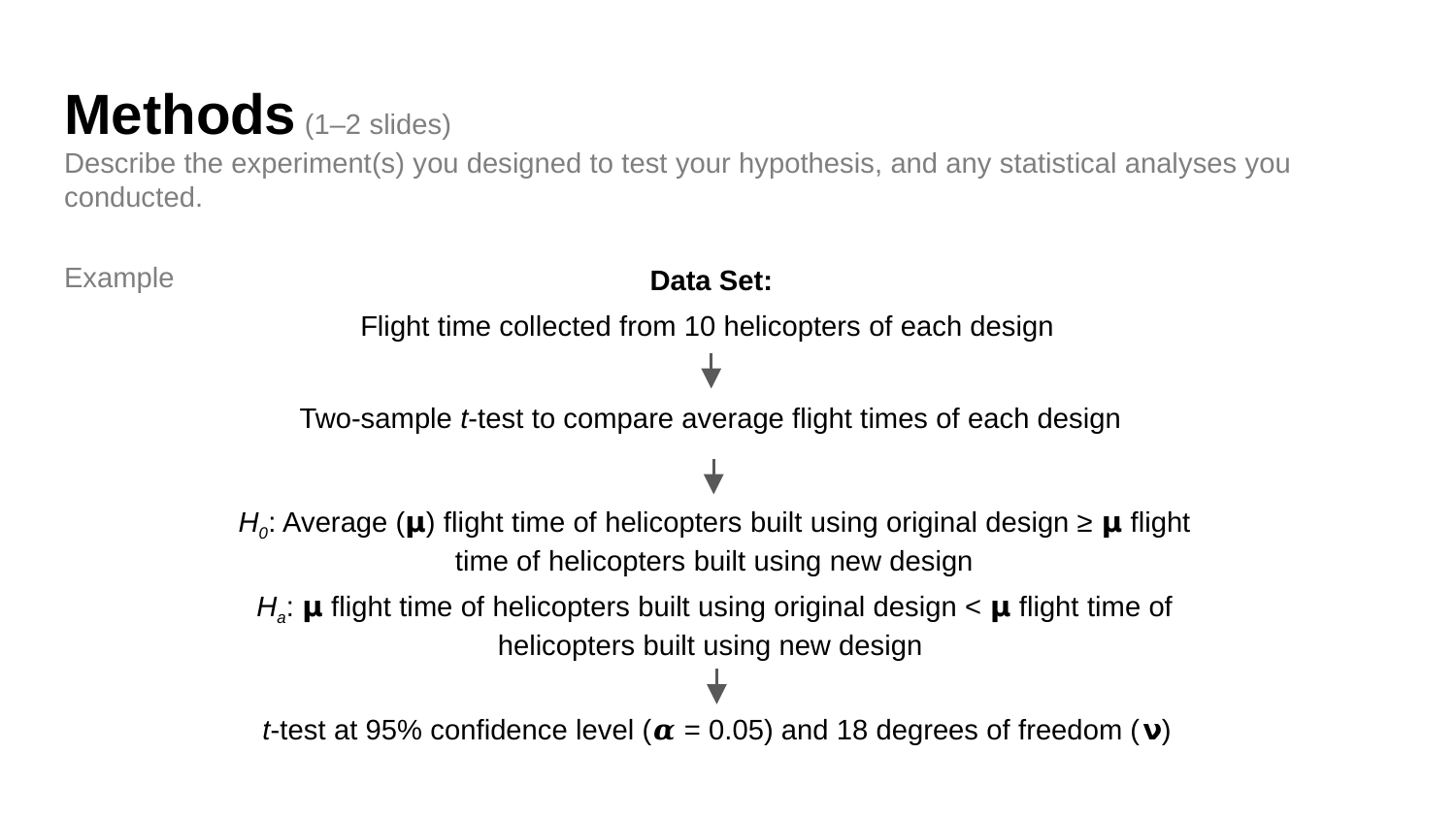

# Methods (1–2 slides) Describe the experiment(s) you designed to test your hypothesis, and any statistical analyses you conducted.
Example
Data Set:
Flight time collected from 10 helicopters of each design
Two-sample t-test to compare average flight times of each design
H0: Average (𝝻) flight time of helicopters built using original design ≥ 𝝻 flight time of helicopters built using new design
Ha: 𝝻 flight time of helicopters built using original design < 𝝻 flight time of helicopters built using new design
t-test at 95% confidence level (𝜶 = 0.05) and 18 degrees of freedom (𝝼)